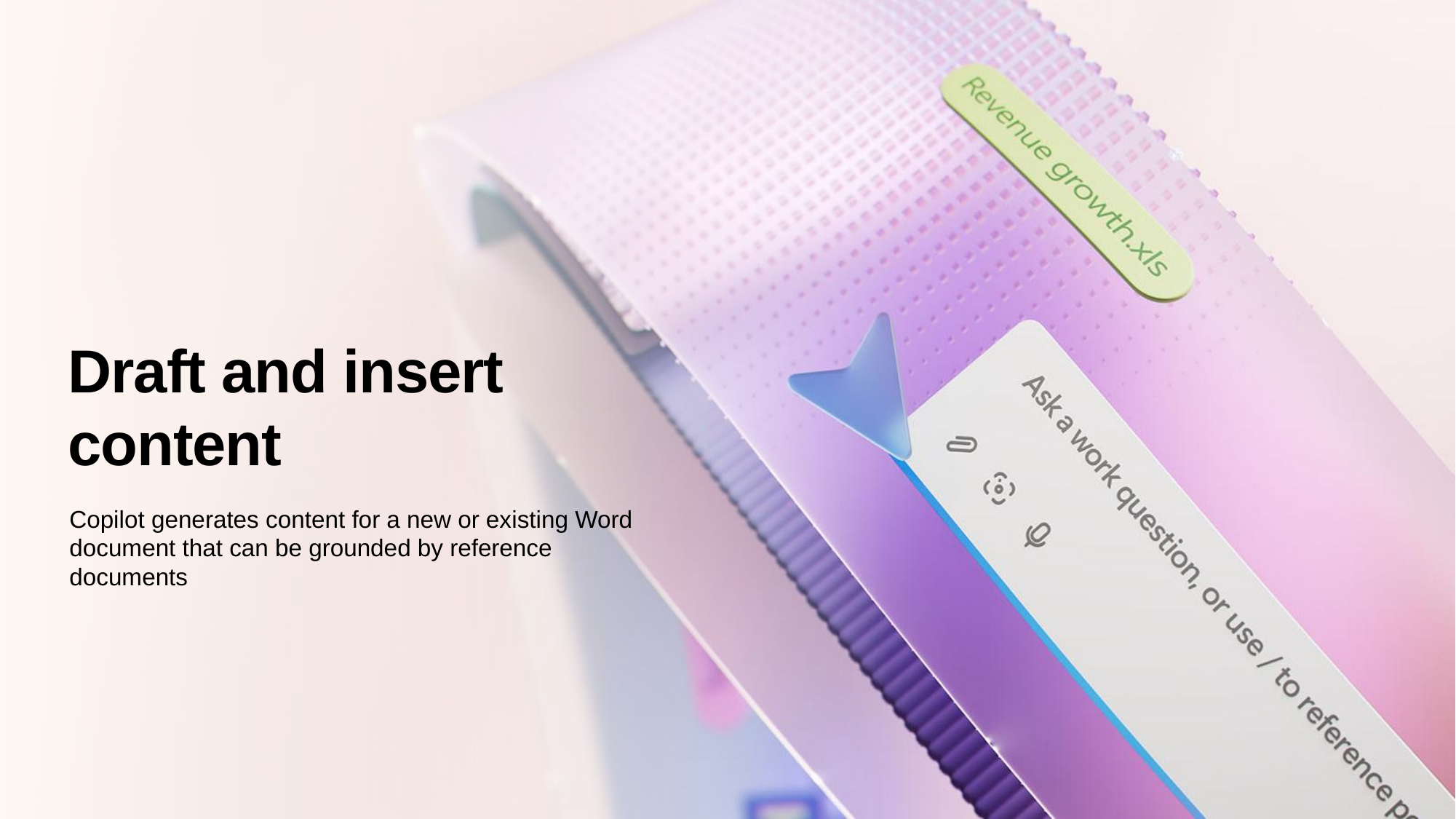

# Draft and insert content
Copilot generates content for a new or existing Word document that can be grounded by reference documents